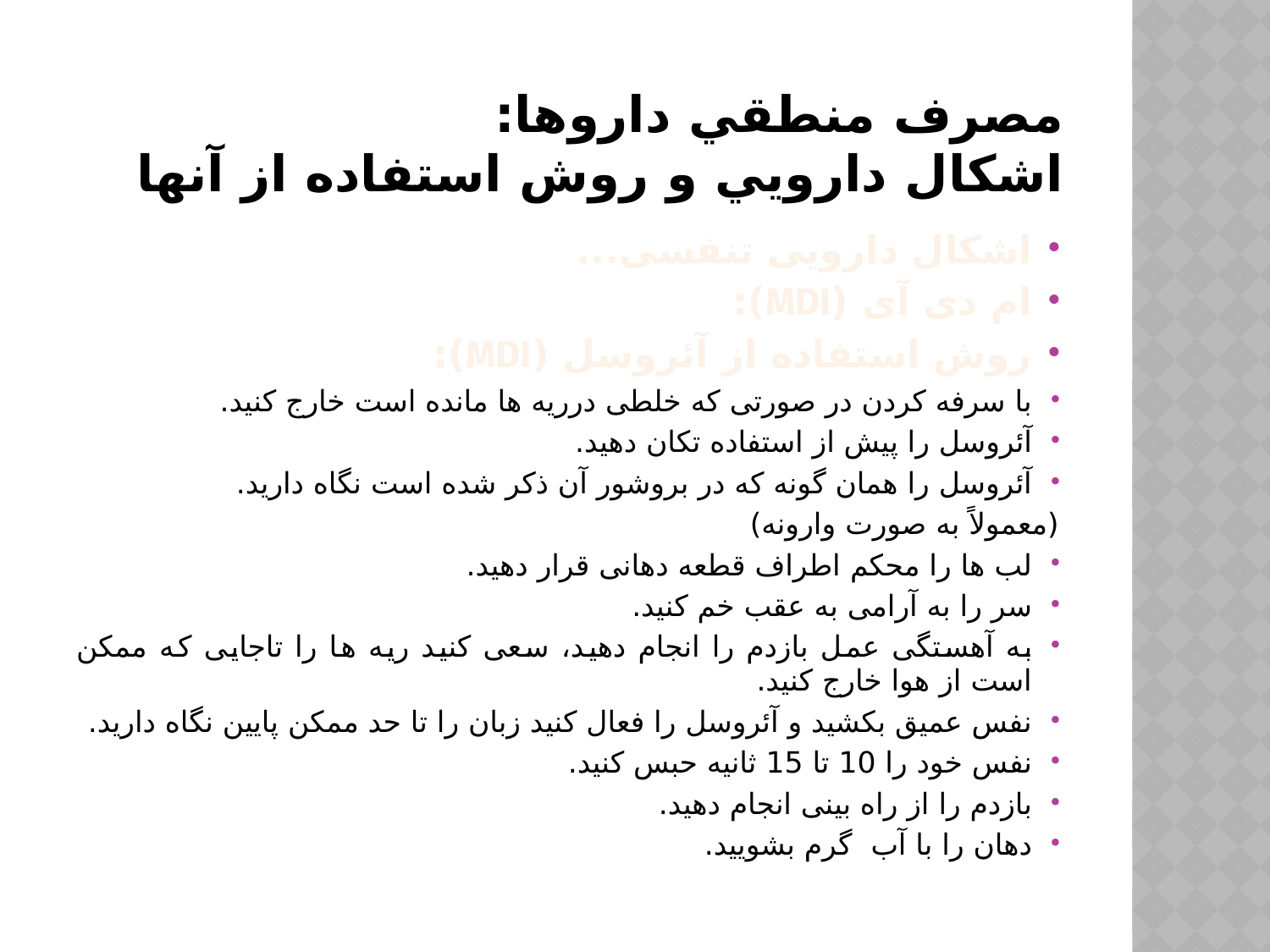

# مصرف منطقي داروها: اشكال دارويي و روش استفاده از آنها
اشکال دارویی تنفسی...
ام دی آی (MDI):
روش استفاده از آئروسل (MDI):
با سرفه کردن در صورتی که خلطی درریه ها مانده است خارج کنید.
آئروسل را پیش از استفاده تکان دهید.
آئروسل را همان گونه که در بروشور آن ذکر شده است نگاه دارید.
(معمولاً به صورت وارونه)
لب ها را محکم اطراف قطعه دهانی قرار دهید.
سر را به آرامی به عقب خم کنید.
به آهستگی عمل بازدم را انجام دهید، سعی کنید ریه ها را تاجایی که ممکن است از هوا خارج کنید.
نفس عمیق بکشید و آئروسل را فعال کنید زبان را تا حد ممکن پایین نگاه دارید.
نفس خود را 10 تا 15 ثانیه حبس کنید.
بازدم را از راه بینی انجام دهید.
دهان را با آب  گرم بشویید.